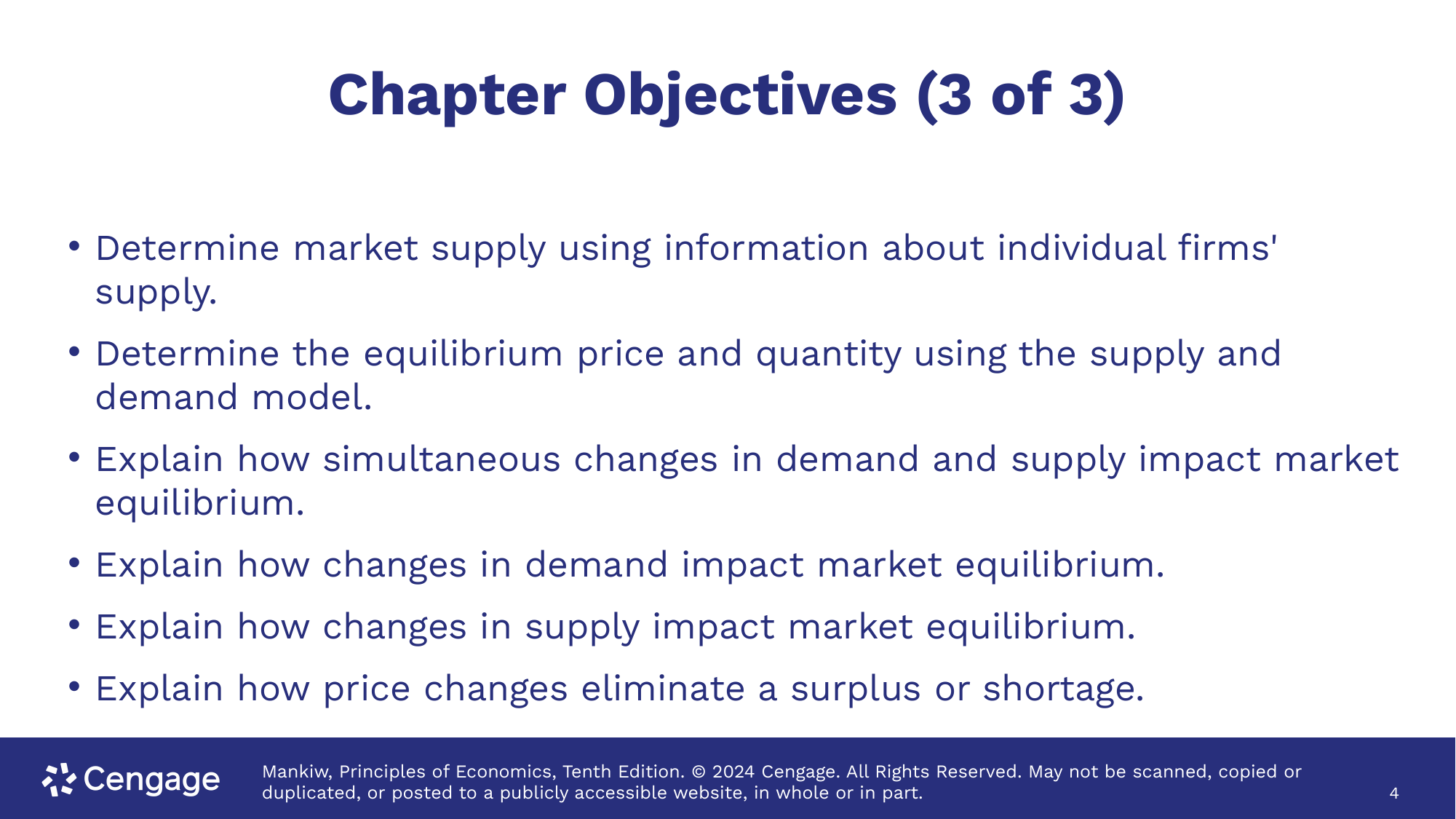

# Chapter Objectives (3 of 3)
Determine market supply using information about individual firms' supply.
Determine the equilibrium price and quantity using the supply and demand model.
Explain how simultaneous changes in demand and supply impact market equilibrium.
Explain how changes in demand impact market equilibrium.
Explain how changes in supply impact market equilibrium.
Explain how price changes eliminate a surplus or shortage.